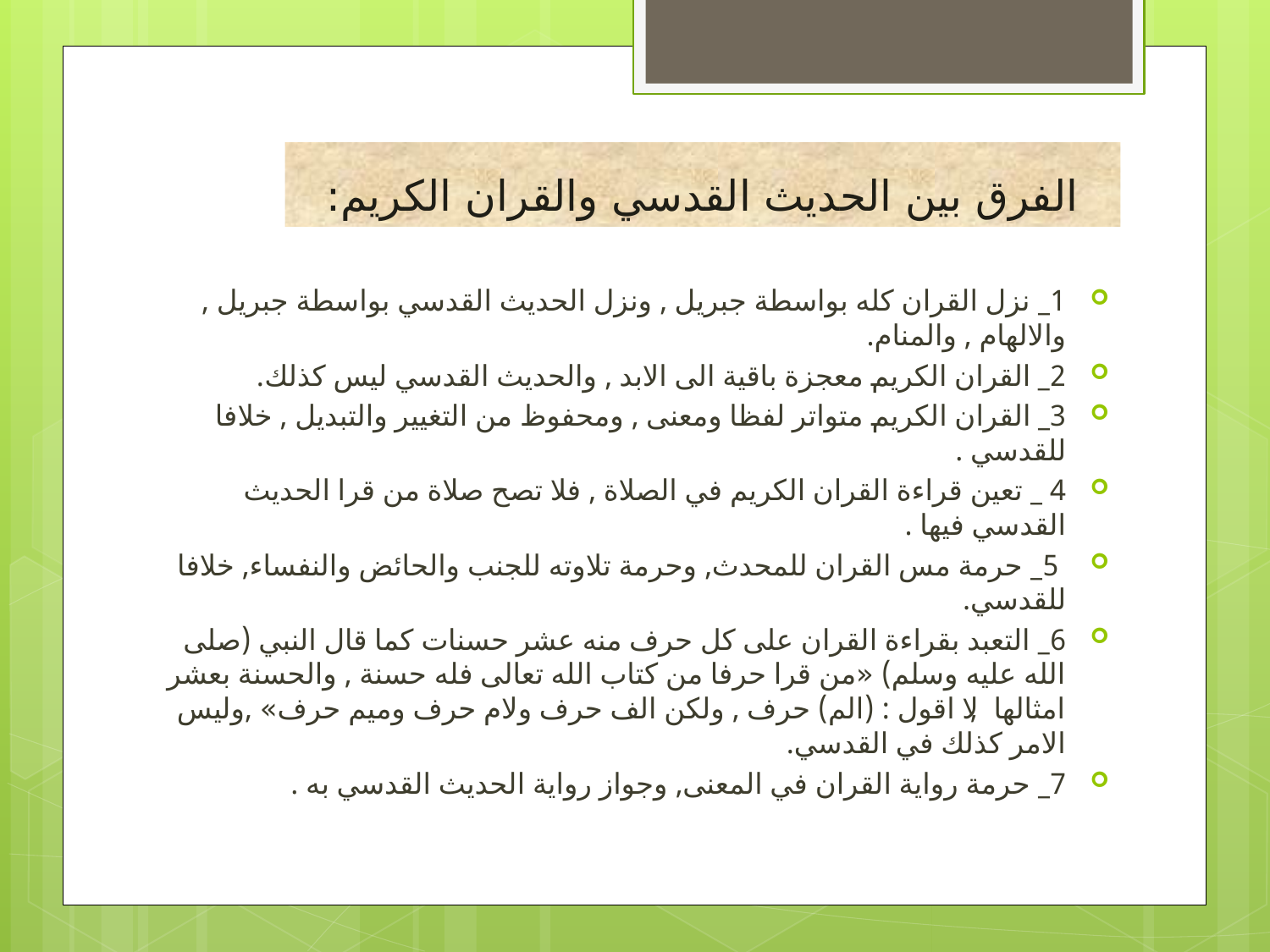

# الفرق بين الحديث القدسي والقران الكريم:

1_ نزل القران كله بواسطة جبريل , ونزل الحديث القدسي بواسطة جبريل , والالهام , والمنام.
2_ القران الكريم معجزة باقية الى الابد , والحديث القدسي ليس كذلك.
3_ القران الكريم متواتر لفظا ومعنى , ومحفوظ من التغيير والتبديل , خلافا للقدسي .
4 _ تعين قراءة القران الكريم في الصلاة , فلا تصح صلاة من قرا الحديث القدسي فيها .
 5_ حرمة مس القران للمحدث, وحرمة تلاوته للجنب والحائض والنفساء, خلافا للقدسي.
6_ التعبد بقراءة القران على كل حرف منه عشر حسنات كما قال النبي (صلى الله عليه وسلم) «من قرا حرفا من كتاب الله تعالى فله حسنة , والحسنة بعشر امثالها, لا اقول : (الم) حرف , ولكن الف حرف ولام حرف وميم حرف» ,وليس الامر كذلك في القدسي.
7_ حرمة رواية القران في المعنى, وجواز رواية الحديث القدسي به .